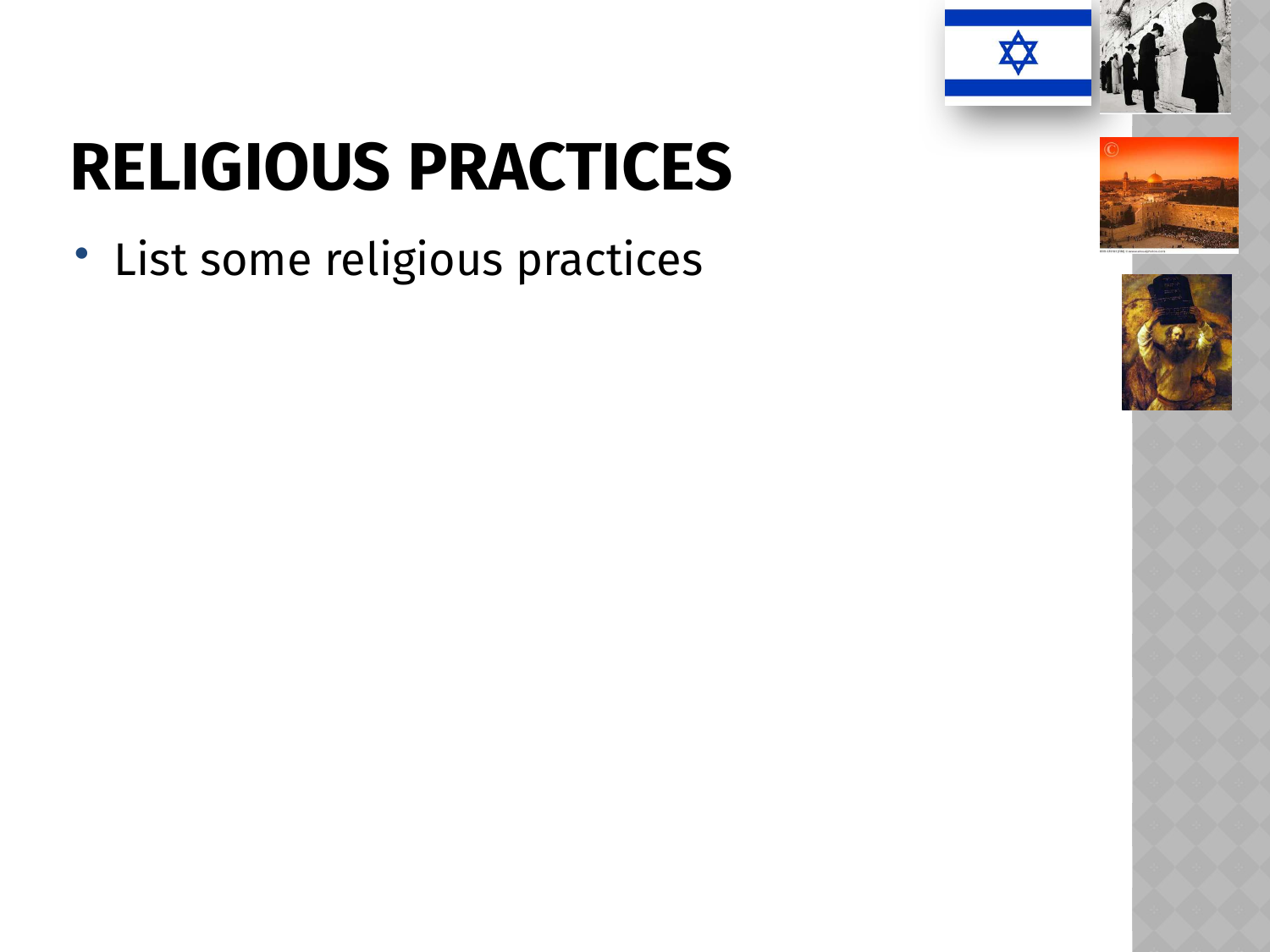

# Religious Practices
List some religious practices